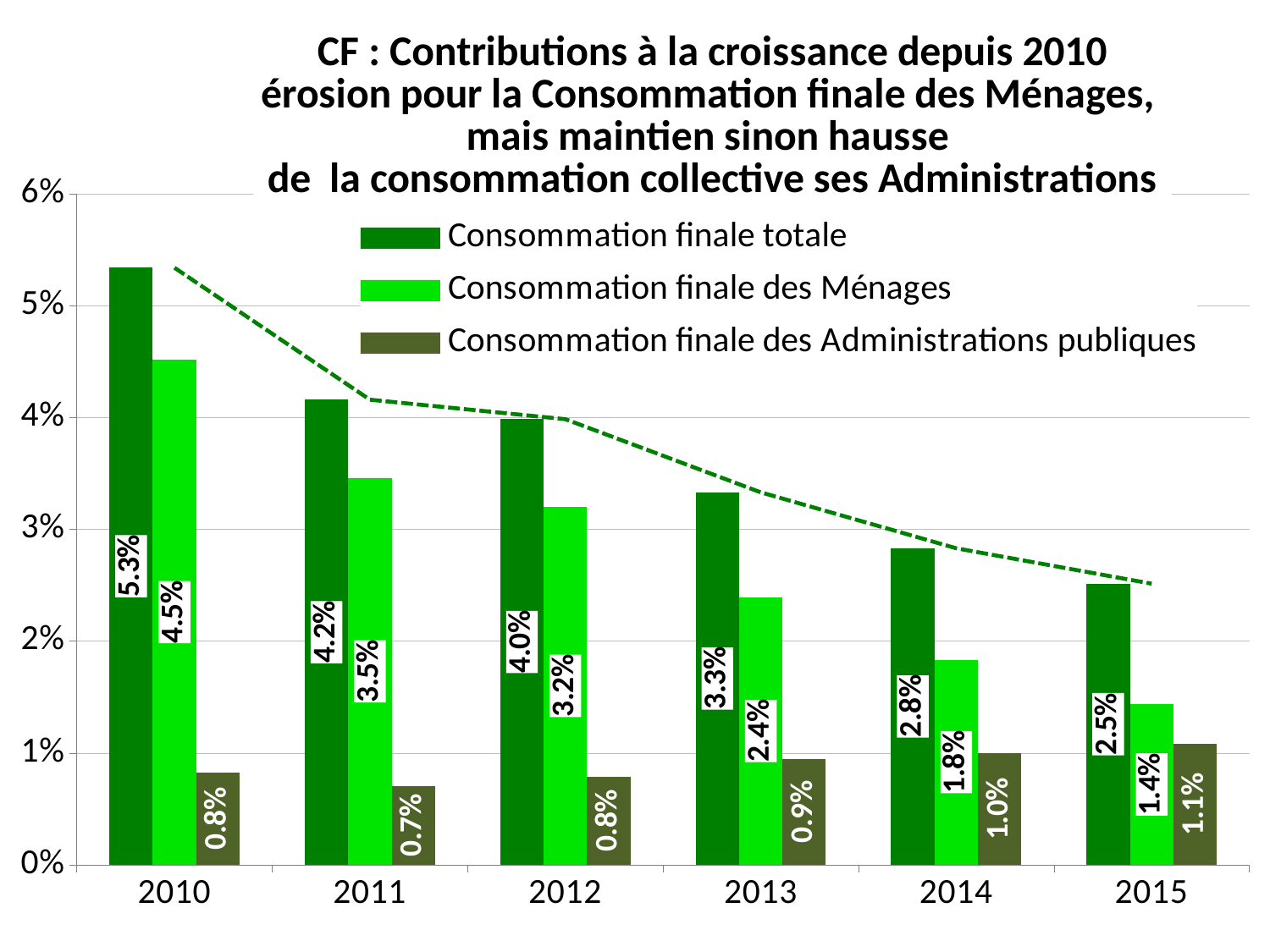

### Chart: CF : Contributions à la croissance depuis 2010
érosion pour la Consommation finale des Ménages,
mais maintien sinon hausse
de  la consommation collective ses Administrations publiques

| Category | Consommation finale totale | Consommation finale des Ménages  | Consommation finale des Administrations publiques | CF |
|---|---|---|---|---|
| 2010.0 | 0.0534123792323238 | 0.0451810424121979 | 0.00823133682012582 | 0.0534123792323238 |
| 2011.0 | 0.0416069036780783 | 0.0345824539424591 | 0.00702444973561921 | 0.0416069036780783 |
| 2012.0 | 0.0398614490039547 | 0.0319972239721921 | 0.00786422503176263 | 0.0398614490039547 |
| 2013.0 | 0.0333146146500108 | 0.023899136998353 | 0.00941547765165779 | 0.0333146146500108 |
| 2014.0 | 0.0283145364649091 | 0.0183427506254397 | 0.00997178583946935 | 0.0283145364649091 |
| 2015.0 | 0.0251447121507237 | 0.0143586740557298 | 0.0107860380949937 | 0.0251447121507237 |